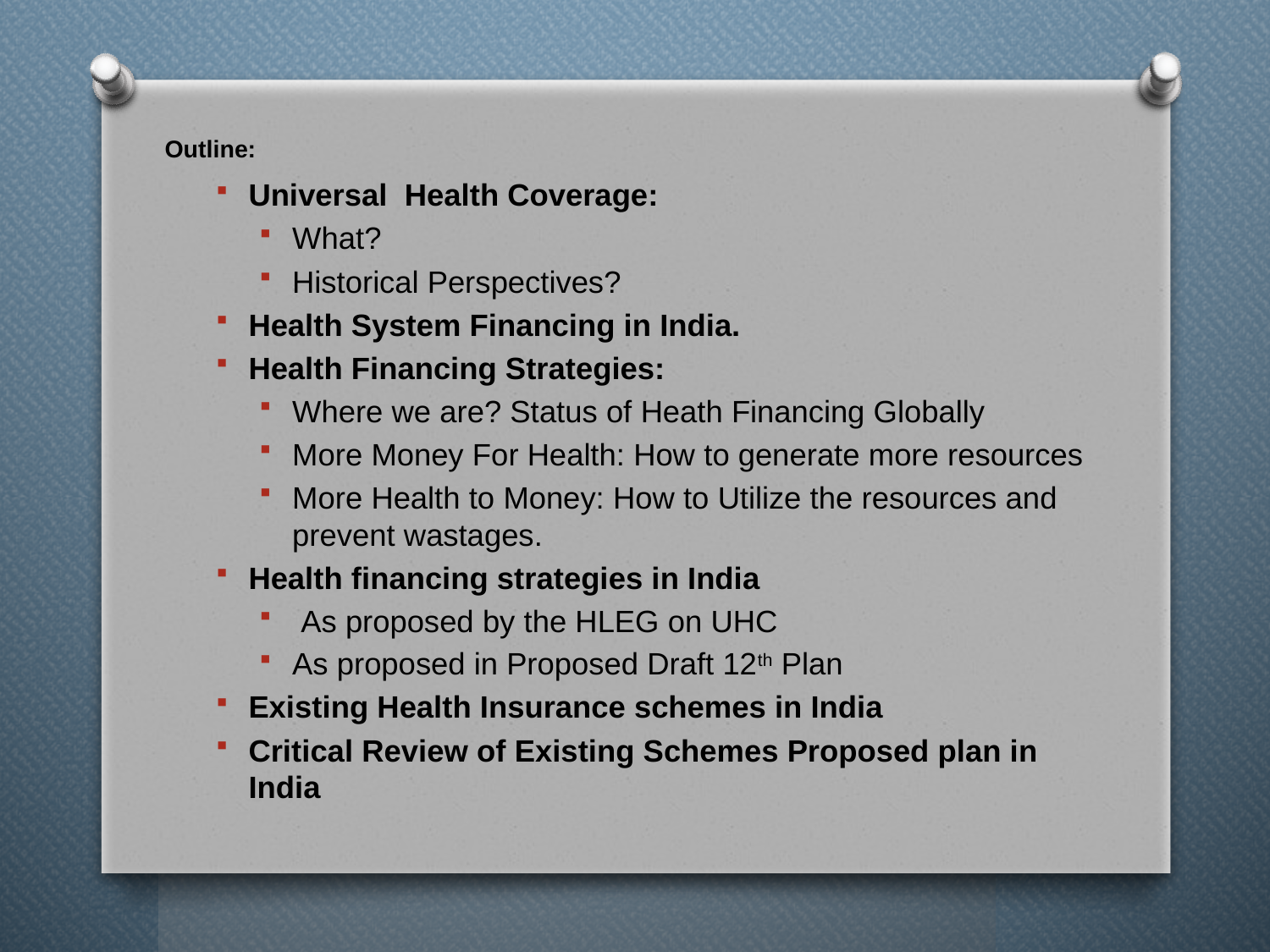

# Outline:
Universal  Health Coverage:
What?
Historical Perspectives?
Health System Financing in India.
Health Financing Strategies:
Where we are? Status of Heath Financing Globally
More Money For Health: How to generate more resources
More Health to Money: How to Utilize the resources and prevent wastages.
Health financing strategies in India
 As proposed by the HLEG on UHC
As proposed in Proposed Draft 12th Plan
Existing Health Insurance schemes in India
Critical Review of Existing Schemes Proposed plan in India